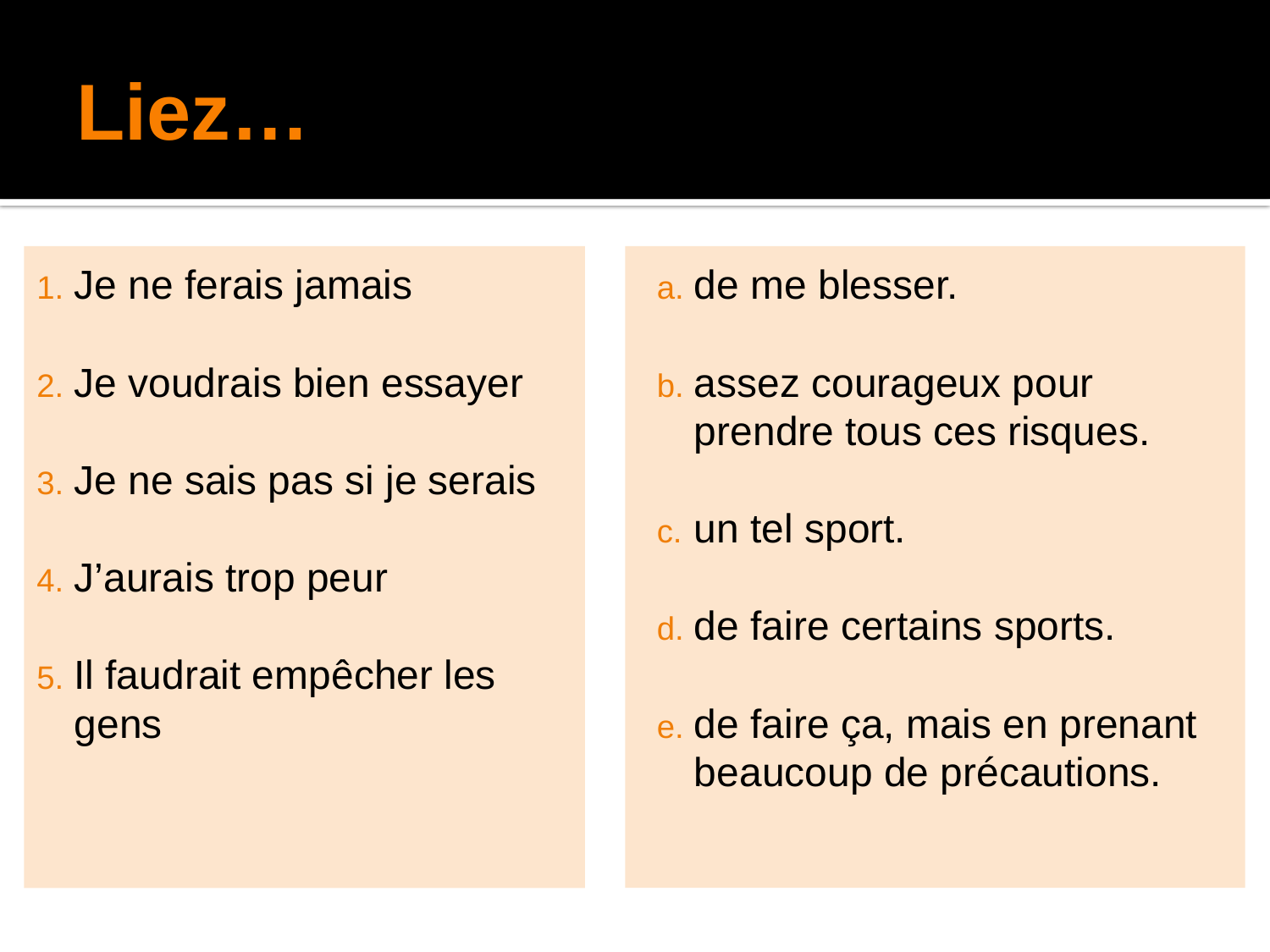

# Liez…
Je ne ferais jamais

Je voudrais bien essayer

Je ne sais pas si je serais

J’aurais trop peur

Il faudrait empêcher les gens

de me blesser.

assez courageux pour prendre tous ces risques.

un tel sport.

de faire certains sports.

de faire ça, mais en prenant beaucoup de précautions.